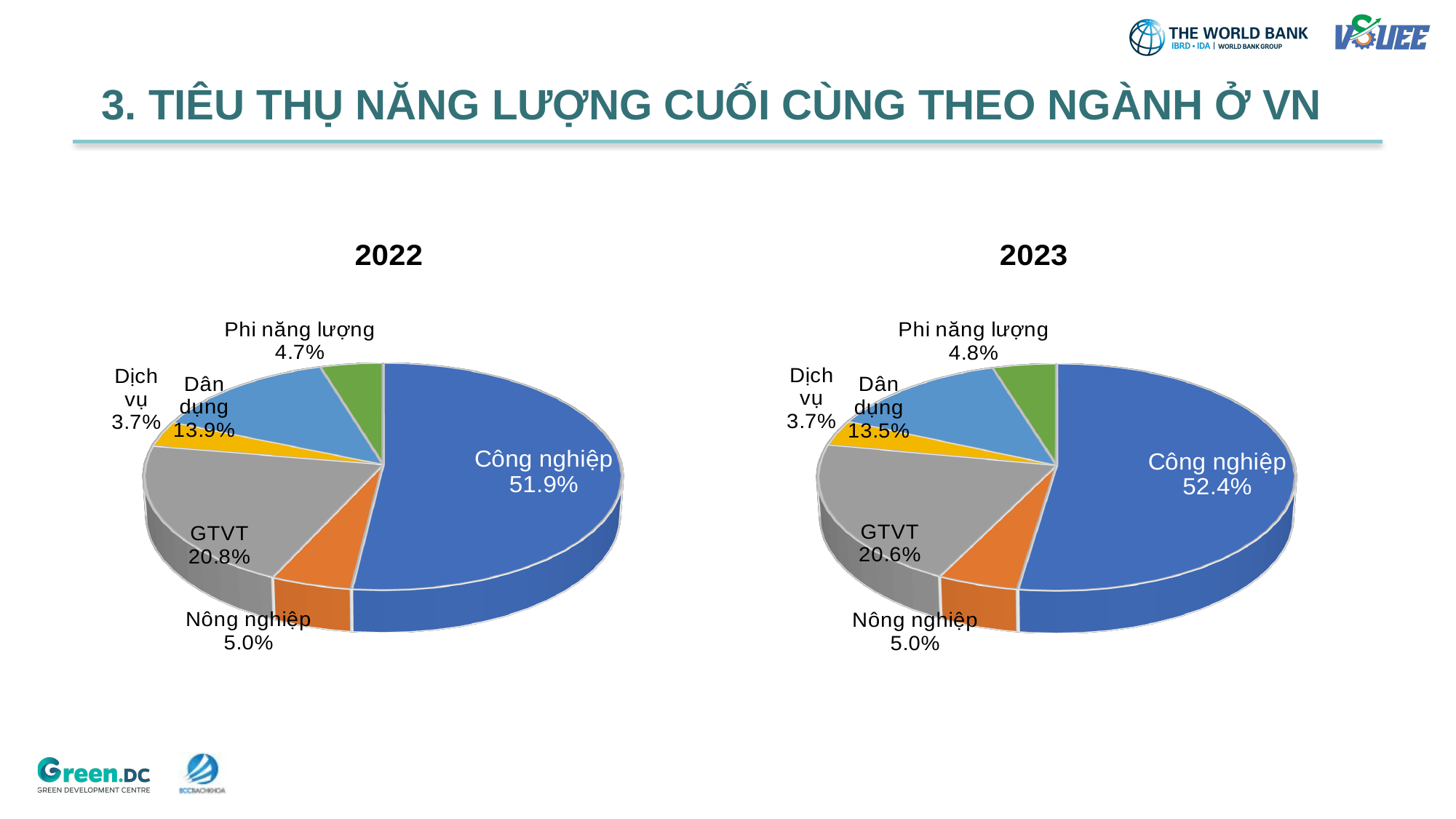

# 3. TIÊU THỤ NĂNG LƯỢNG CUỐI CÙNG THEO NGÀNH Ở VN

[unsupported chart]

[unsupported chart]